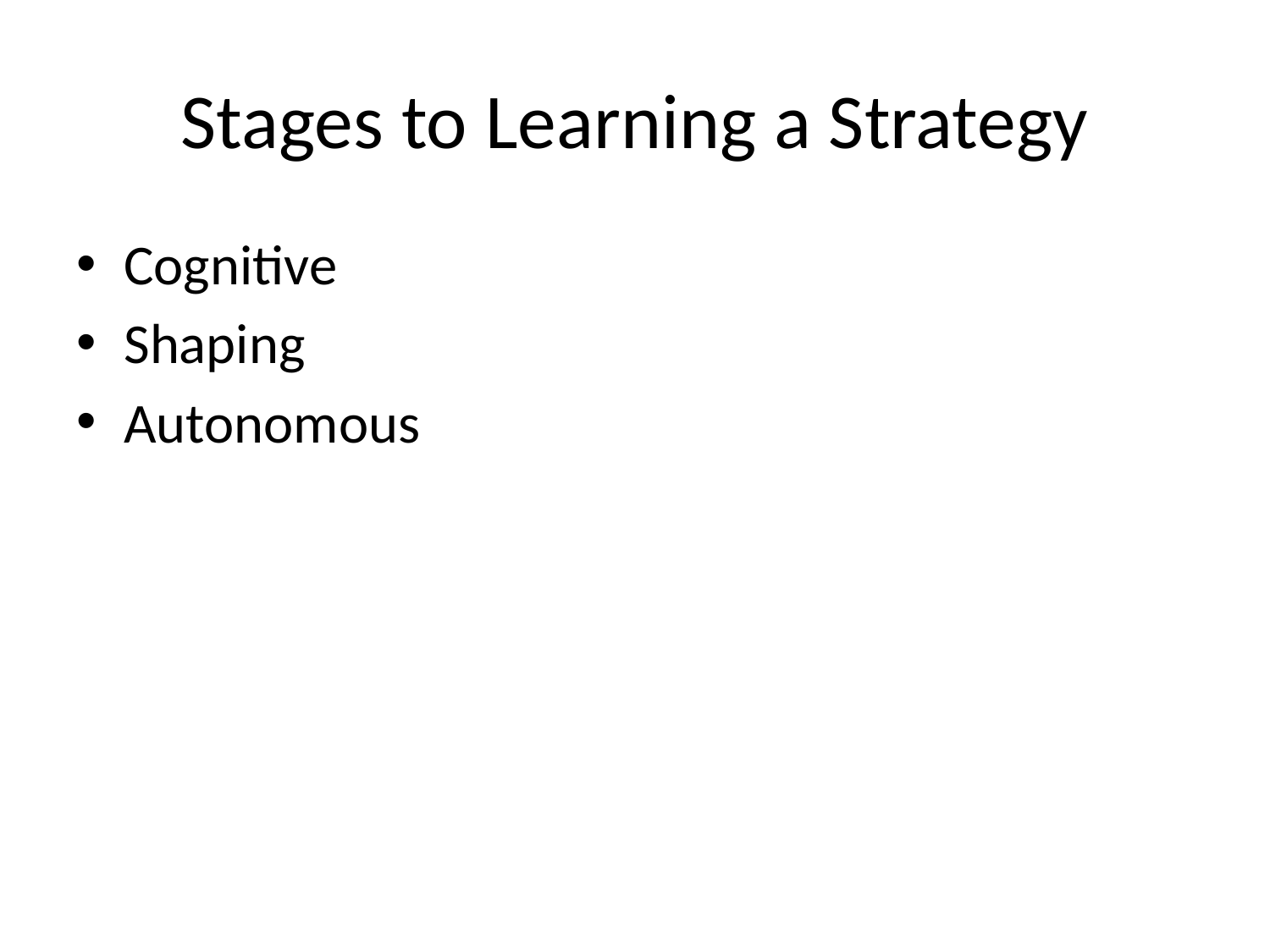

# Stages to Learning a Strategy
Cognitive
Shaping
Autonomous